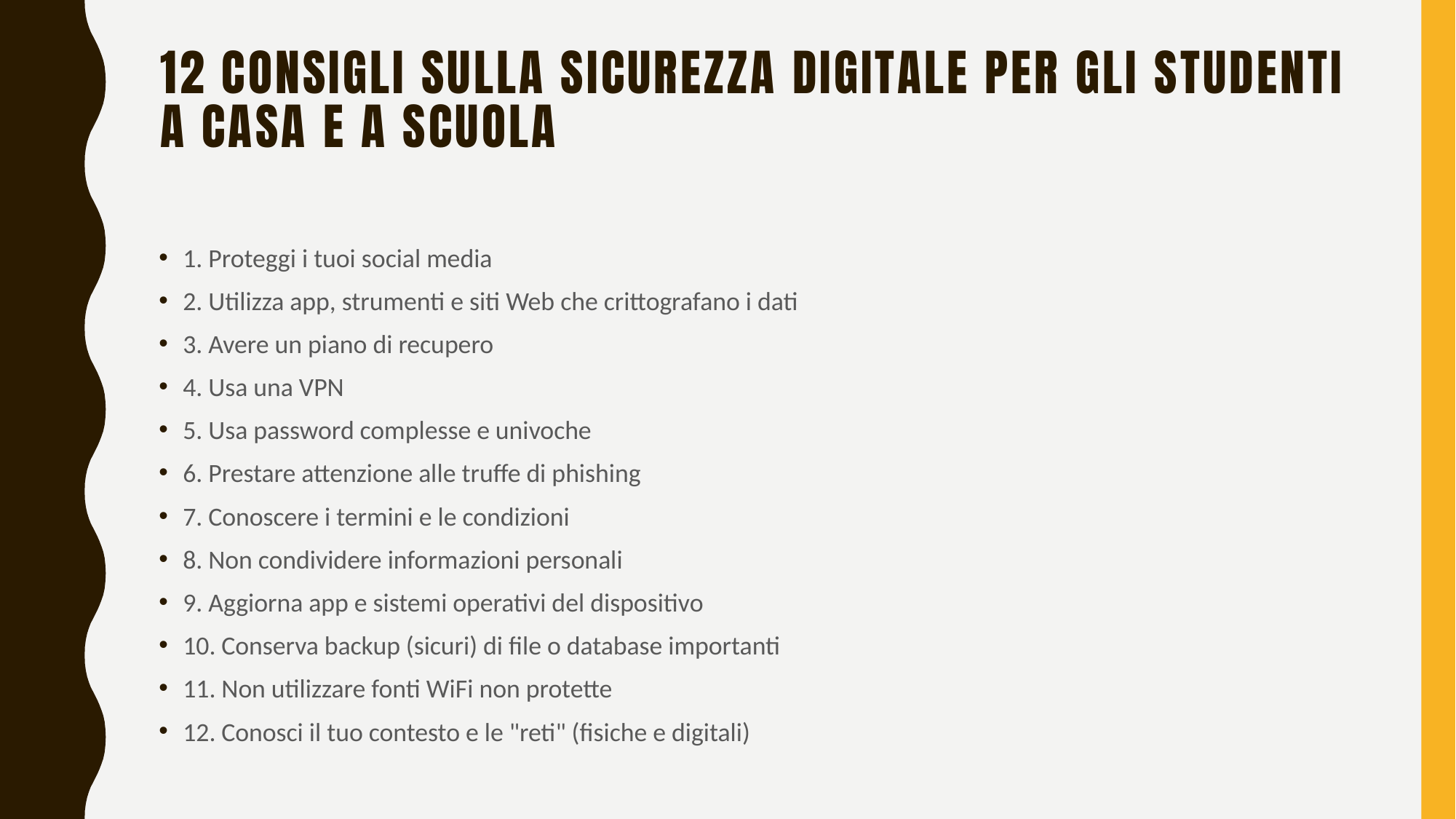

# 12 CONSIGLI SULLA SICUREZZA DIGITALE PER GLI STUDENTI A CASA E A SCUOLA
1. Proteggi i tuoi social media
2. Utilizza app, strumenti e siti Web che crittografano i dati
3. Avere un piano di recupero
4. Usa una VPN
5. Usa password complesse e univoche
6. Prestare attenzione alle truffe di phishing
7. Conoscere i termini e le condizioni
8. Non condividere informazioni personali
9. Aggiorna app e sistemi operativi del dispositivo
10. Conserva backup (sicuri) di file o database importanti
11. Non utilizzare fonti WiFi non protette
12. Conosci il tuo contesto e le "reti" (fisiche e digitali)